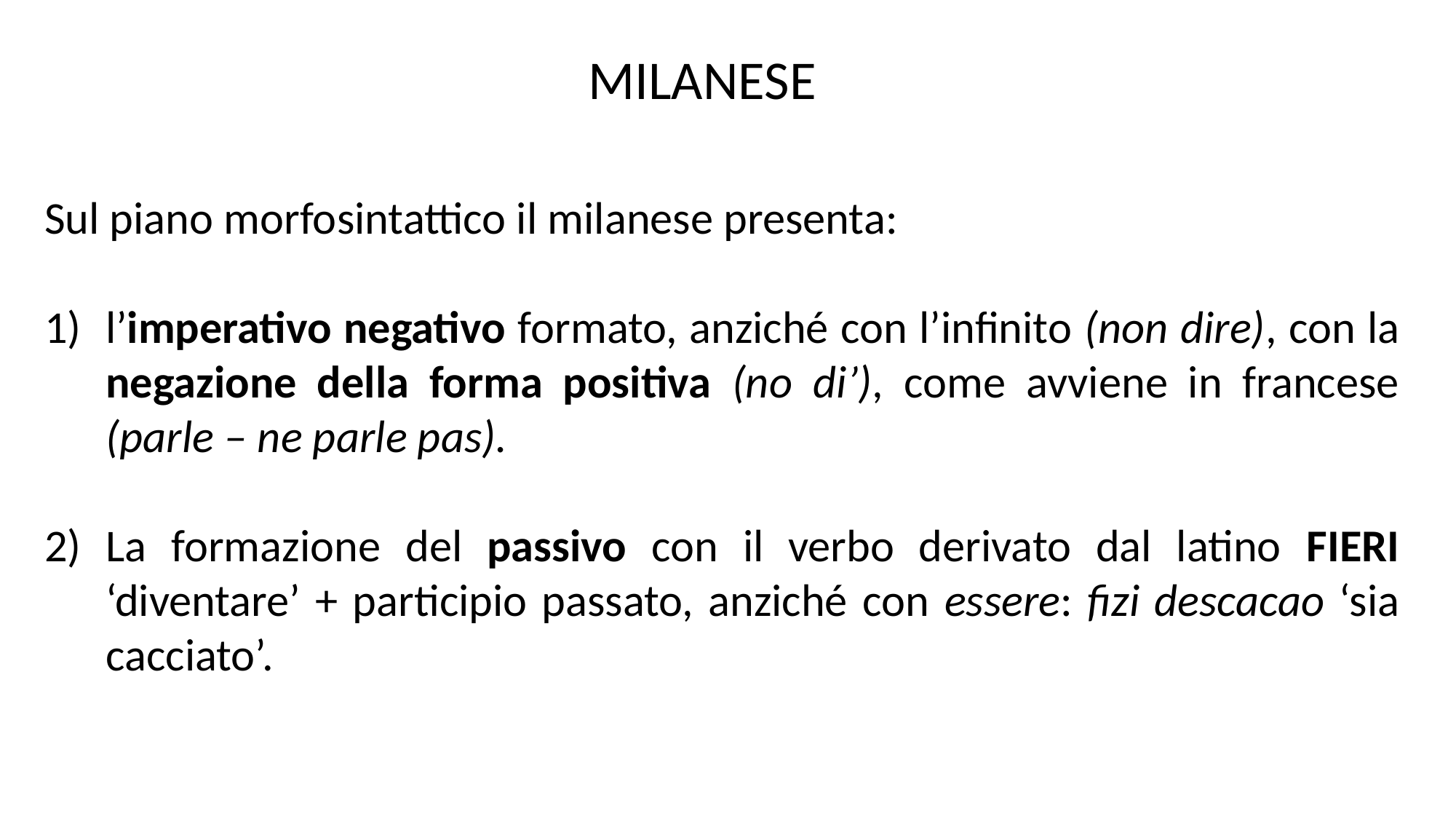

MILANESE
Sul piano morfosintattico il milanese presenta:

l’imperativo negativo formato, anziché con l’infinito (non dire), con la negazione della forma positiva (no di’), come avviene in francese (parle – ne parle pas).

La formazione del passivo con il verbo derivato dal latino FIERI ‘diventare’ + participio passato, anziché con essere: fizi descacao ‘sia cacciato’.